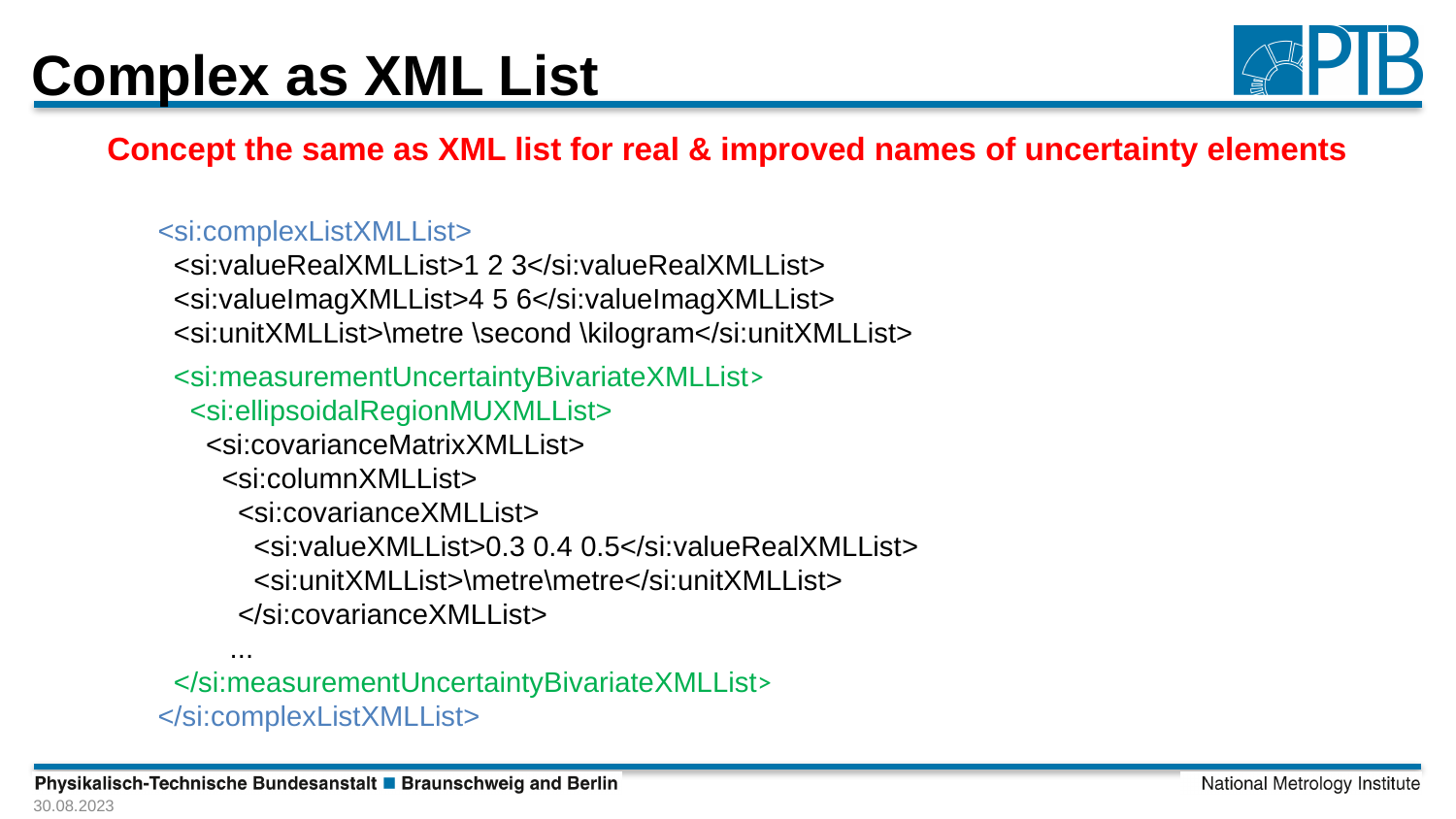

# Complex as XML List
Concept the same as XML list for real & improved names of uncertainty elements
<si:complexListXMLList>
  <si:valueRealXMLList>1 2 3</si:valueRealXMLList>
  <si:valueImagXMLList>4 5 6</si:valueImagXMLList>
  <si:unitXMLList>\metre \second \kilogram</si:unitXMLList>

  <si:measurementUncertaintyBivariateXMLList>
    <si:ellipsoidalRegionMUXMLList>
      <si:covarianceMatrixXMLList>
        <si:columnXMLList>
          <si:covarianceXMLList>
            <si:valueXMLList>0.3 0.4 0.5</si:valueRealXMLList>
            <si:unitXMLList>\metre\metre</si:unitXMLList>
          </si:covarianceXMLList>
         ...
  </si:measurementUncertaintyBivariateXMLList>
</si:complexListXMLList>
30.08.2023